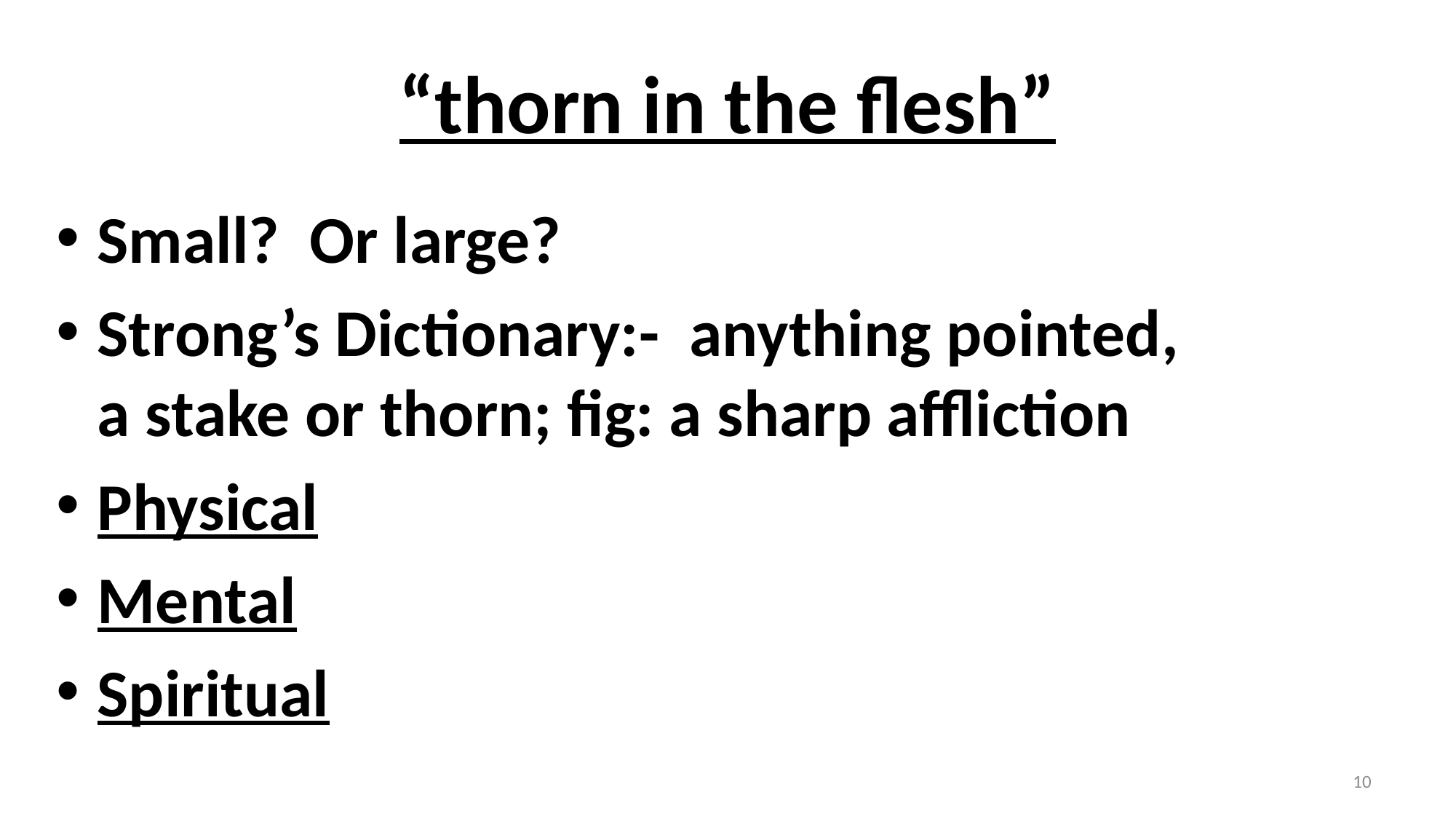

# “thorn in the flesh”
Small?  Or large?
Strong’s Dictionary:-  anything pointed,
a stake or thorn; fig: a sharp affliction
Physical
Mental
Spiritual
10